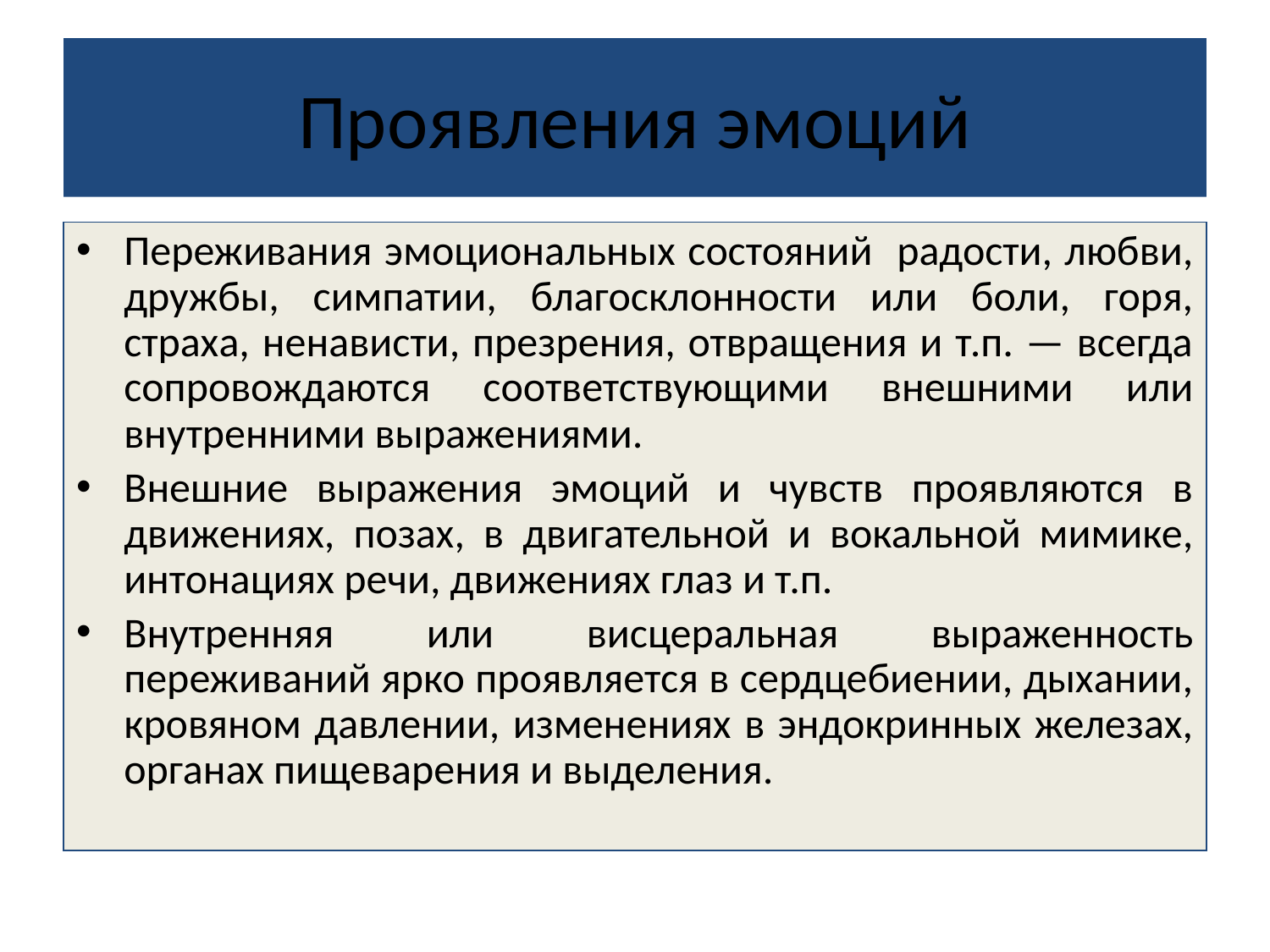

# Проявления эмоций
Переживания эмоциональных состояний  радости, любви, дружбы, симпатии, благосклонности или боли, горя, страха, ненависти, презрения, отвращения и т.п. — всегда сопровождаются соответствующими внешними или внутренними выражениями.
Внешние выражения эмоций и чувств проявляются в движениях, позах, в двигательной и вокальной мимике, интонациях речи, движениях глаз и т.п.
Внутренняя или висцеральная выраженность переживаний ярко проявляется в сердцебиении, дыхании, кровяном давлении, изменениях в эндокринных железах, органах пищеварения и выделения.